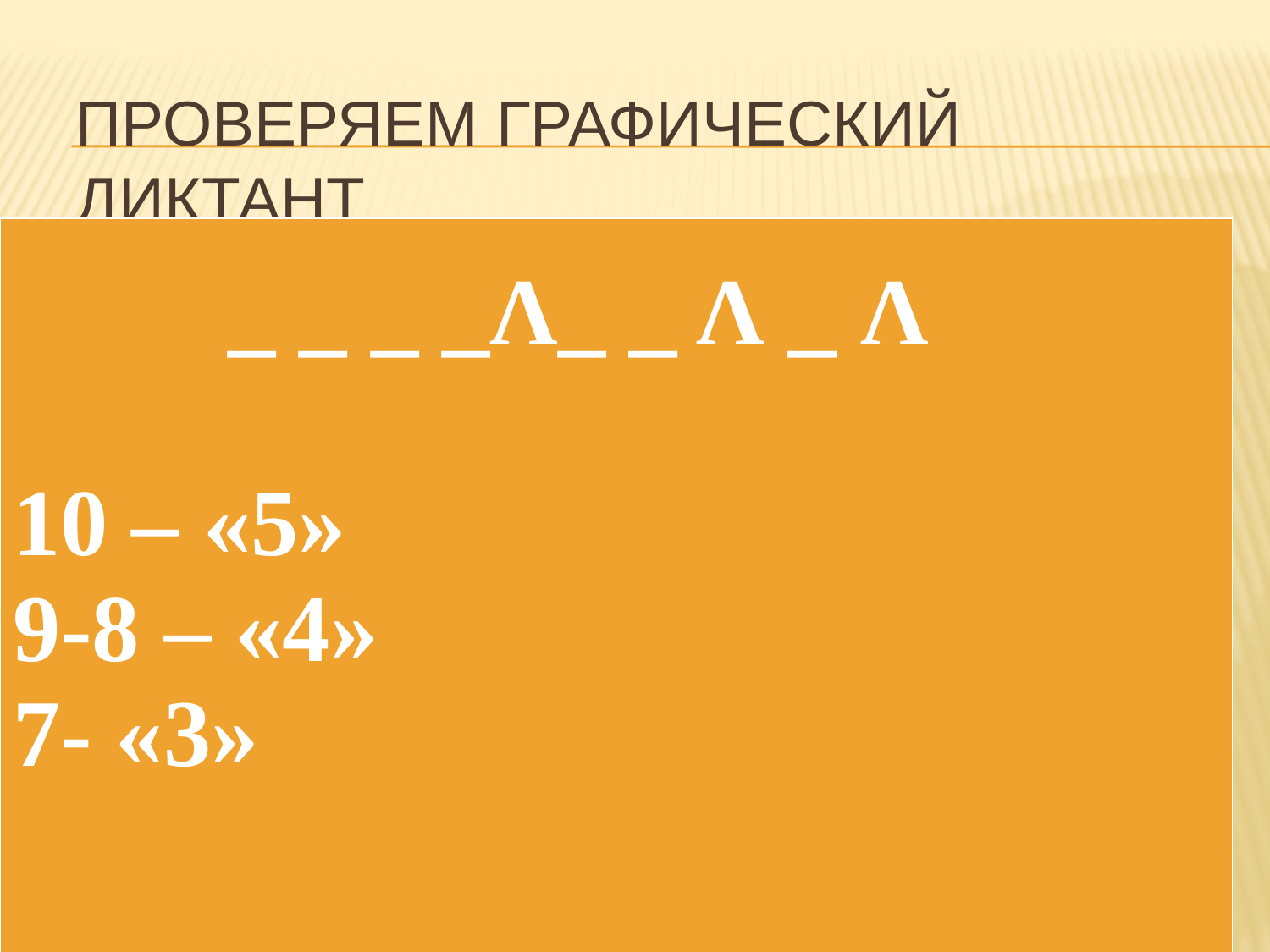

# Проверяем графический диктант
| \_ \_ \_ \_Λ\_ \_ Λ \_ Λ 10 – «5» 9-8 – «4» 7- «3» |
| --- |